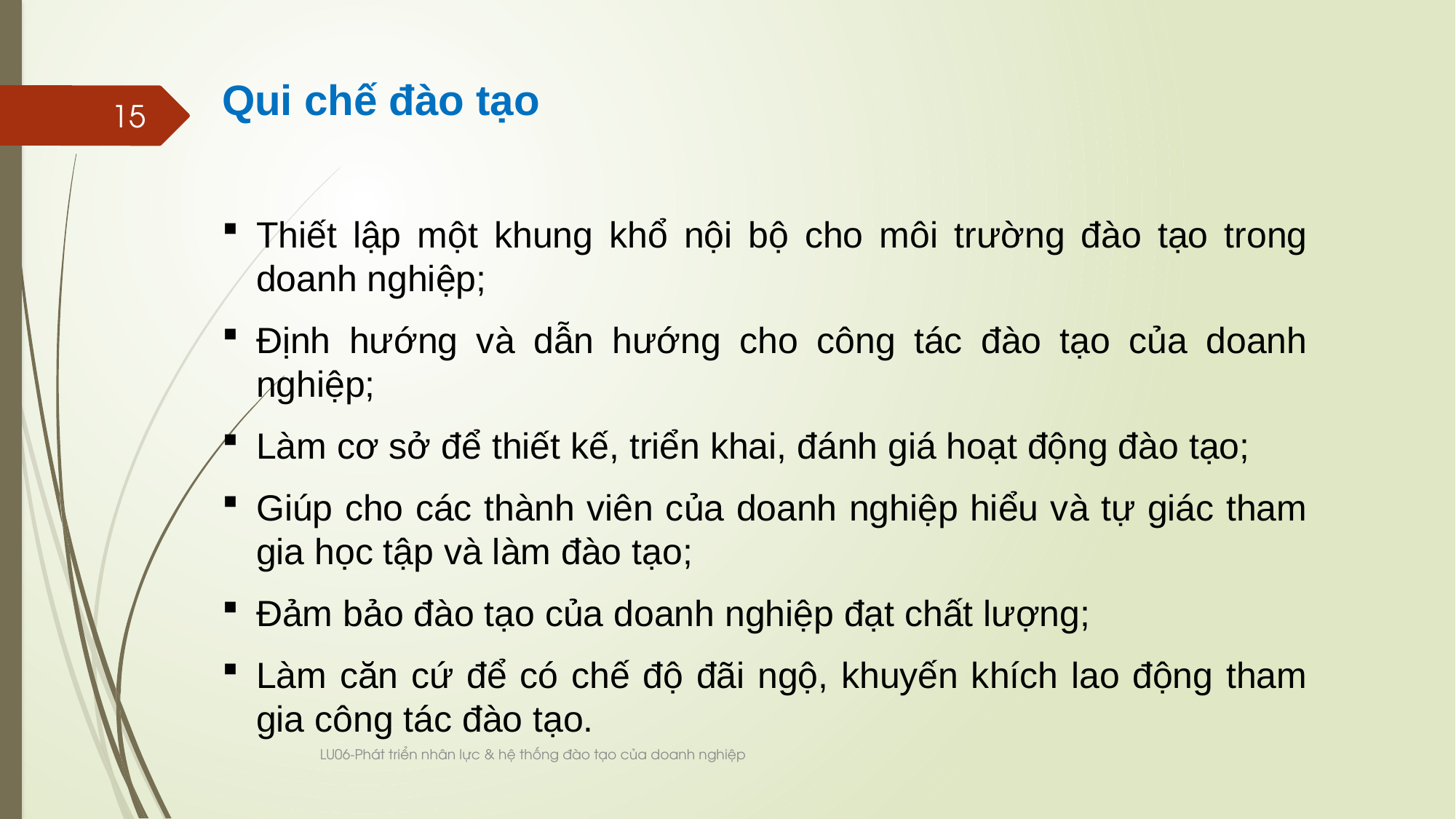

Qui chế đào tạo

Thiết lập một khung khổ nội bộ cho môi trường đào tạo trong doanh nghiệp;
Định hướng và dẫn hướng cho công tác đào tạo của doanh nghiệp;
Làm cơ sở để thiết kế, triển khai, đánh giá hoạt động đào tạo;
Giúp cho các thành viên của doanh nghiệp hiểu và tự giác tham gia học tập và làm đào tạo;
Đảm bảo đào tạo của doanh nghiệp đạt chất lượng;
Làm căn cứ để có chế độ đãi ngộ, khuyến khích lao động tham gia công tác đào tạo.
15
LU06-Phát triển nhân lực & hệ thống đào tạo của doanh nghiệp